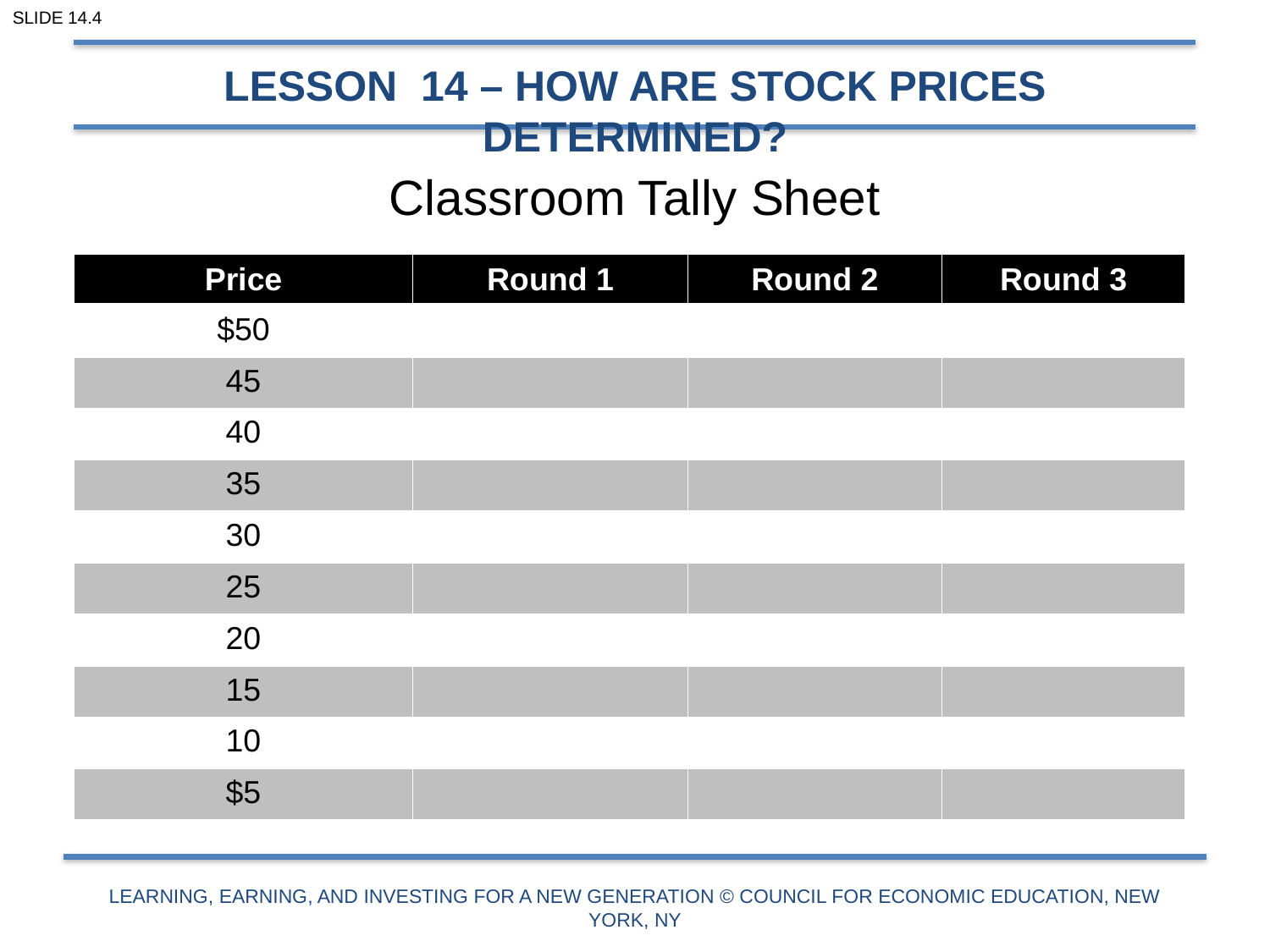

Slide 14.4
Lesson  14 – How are Stock Prices Determined?
# Classroom Tally Sheet
| Price | Round 1 | Round 2 | Round 3 |
| --- | --- | --- | --- |
| $50 |  |  |  |
| 45 |  |  |  |
| 40 |  |  |  |
| 35 |  |  |  |
| 30 |  |  |  |
| 25 |  |  |  |
| 20 |  |  |  |
| 15 |  |  |  |
| 10 |  |  |  |
| $5 |  |  |  |